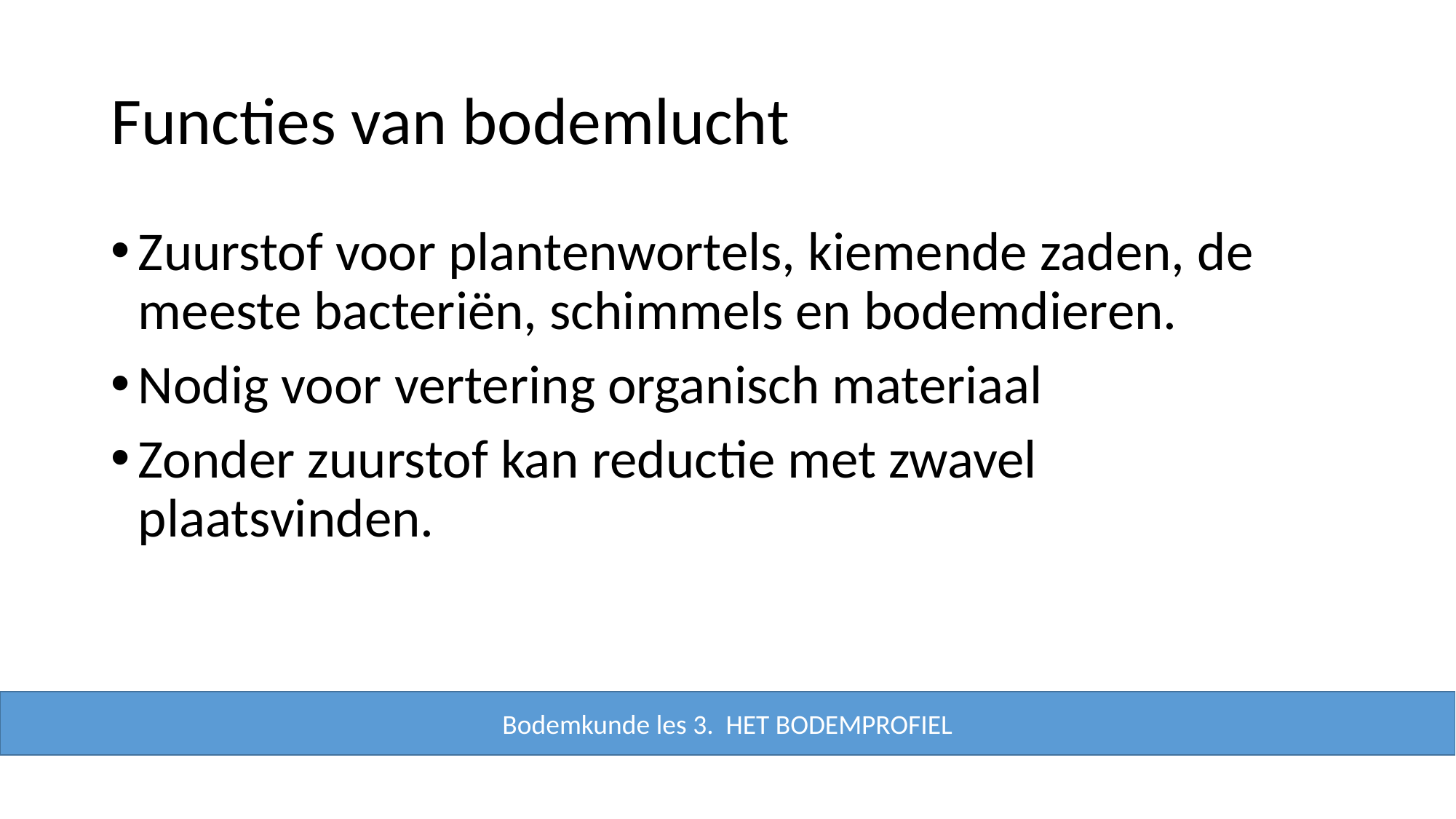

# Functies van bodemlucht
Zuurstof voor plantenwortels, kiemende zaden, de meeste bacteriën, schimmels en bodemdieren.
Nodig voor vertering organisch materiaal
Zonder zuurstof kan reductie met zwavel plaatsvinden.
Bodemkunde les 3.  HET BODEMPROFIEL